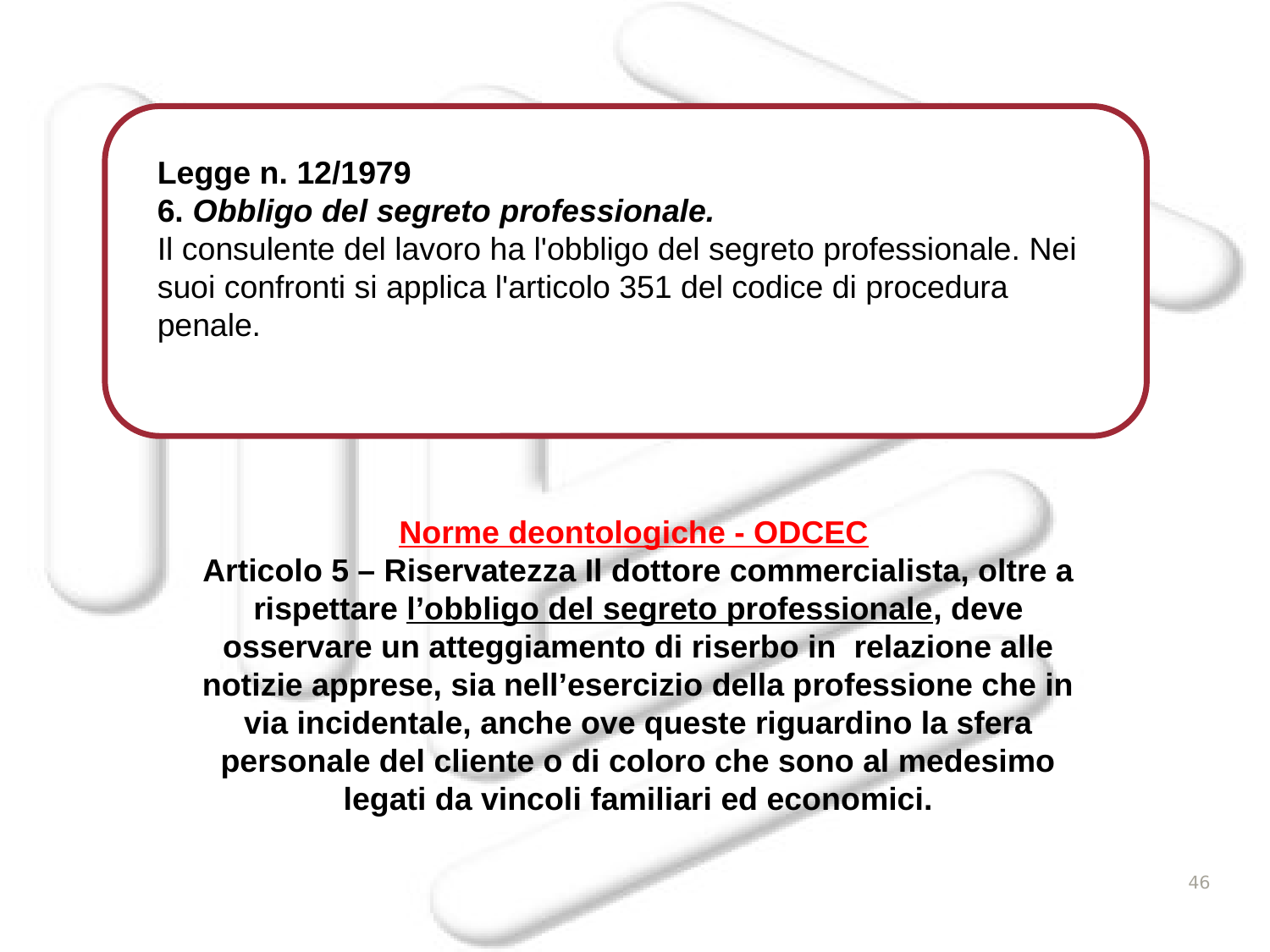

Legge n. 12/1979
6. Obbligo del segreto professionale.
Il consulente del lavoro ha l'obbligo del segreto professionale. Nei suoi confronti si applica l'articolo 351 del codice di procedura penale.
Norme deontologiche - ODCEC
Articolo 5 – Riservatezza Il dottore commercialista, oltre a rispettare l’obbligo del segreto professionale, deve osservare un atteggiamento di riserbo in  relazione alle notizie apprese, sia nell’esercizio della professione che in via incidentale, anche ove queste riguardino la sfera personale del cliente o di coloro che sono al medesimo legati da vincoli familiari ed economici.
46